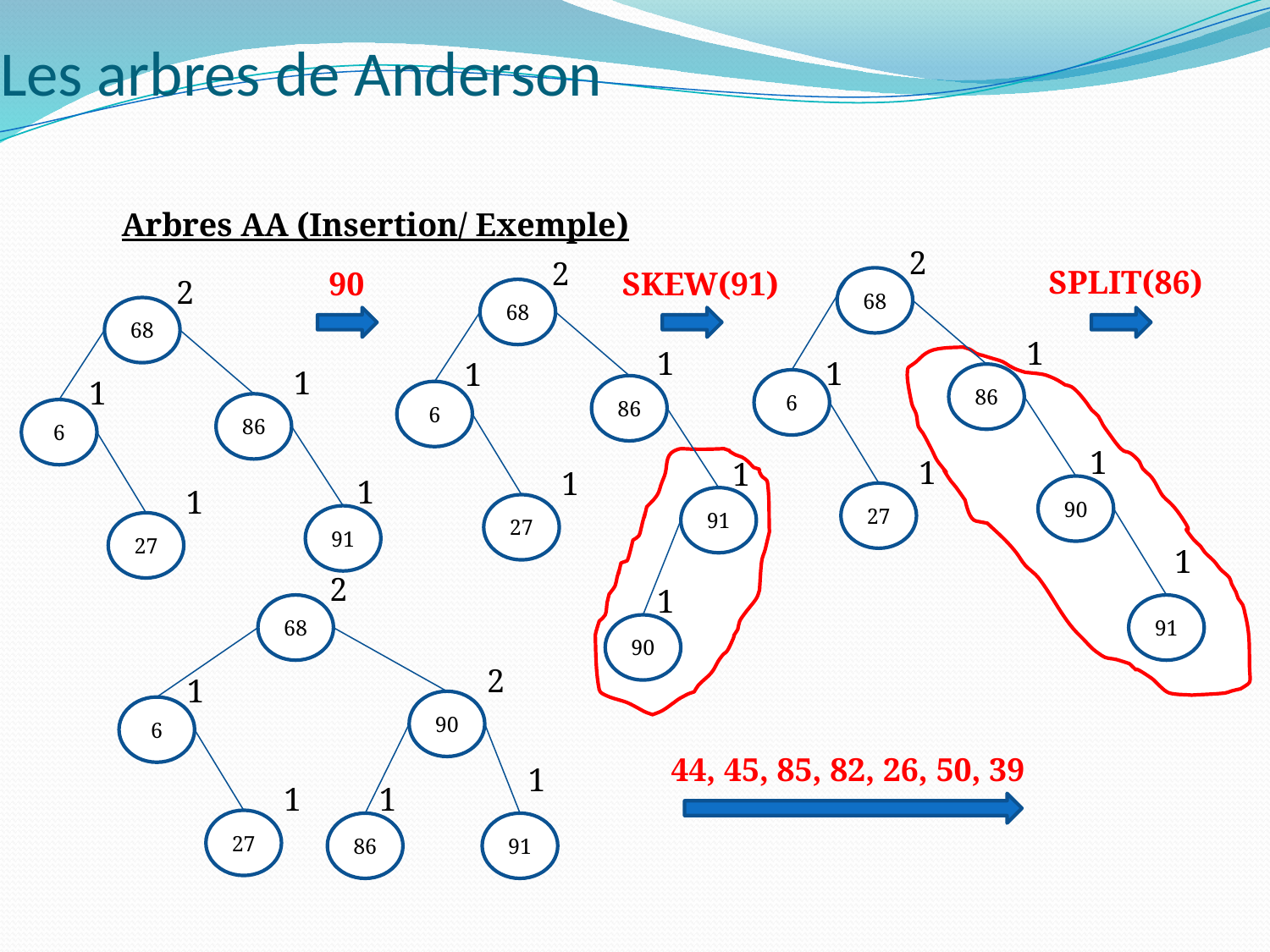

# Les arbres de Anderson

Arbres AA (Insertion/ Exemple)
2
2
SPLIT(86)
90
SKEW(91)
2
68
68
68

1
1
1

1
1
86
1
6
86
6
86
6
1

1
1
1
1
1
90
27
91
27
91
27
1
2
1
68
91
90
2
1
90
6
44, 45, 85, 82, 26, 50, 39
1
1
1

27
86
91